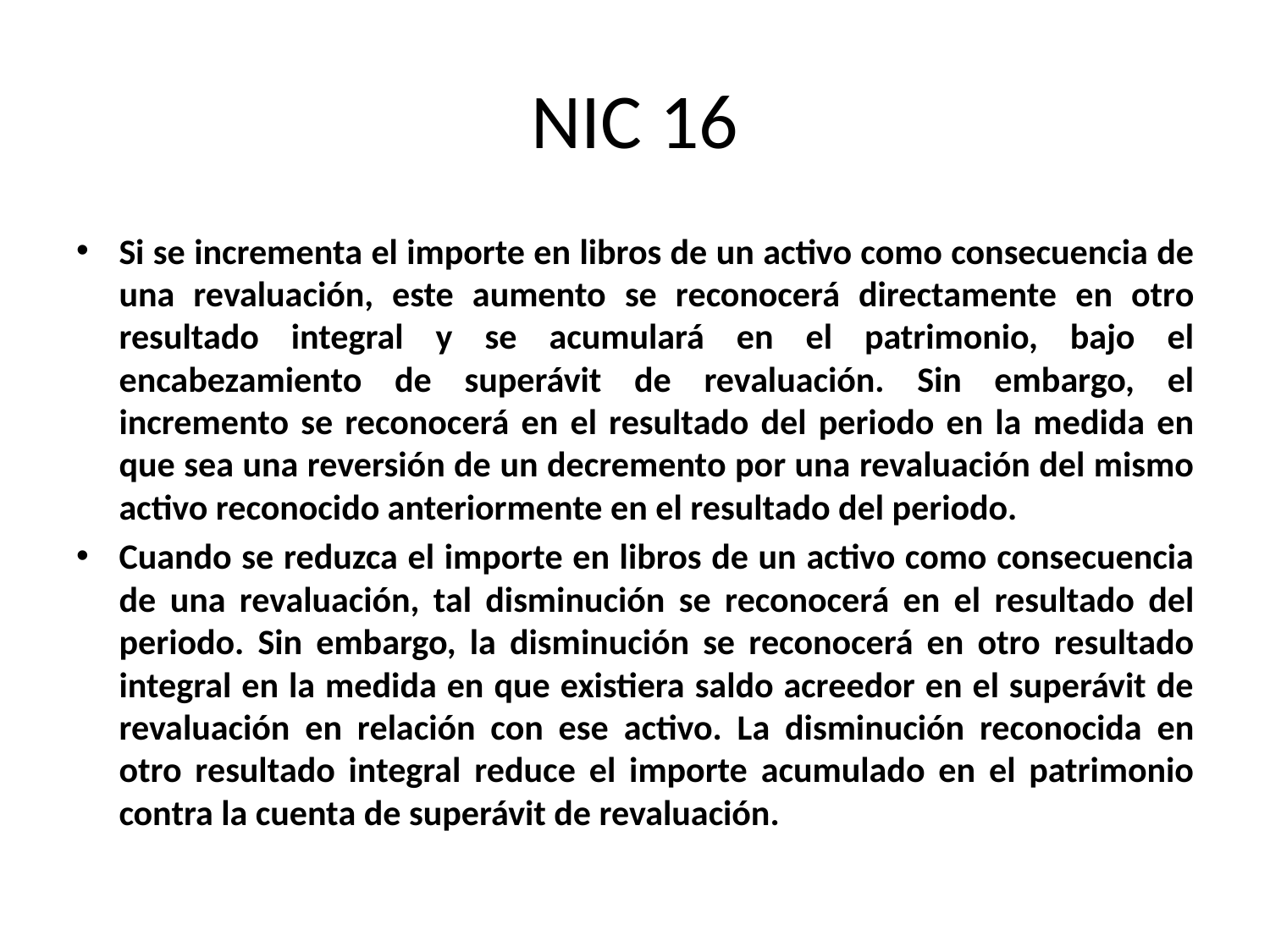

# NIC 16
Si se incrementa el importe en libros de un activo como consecuencia de una revaluación, este aumento se reconocerá directamente en otro resultado integral y se acumulará en el patrimonio, bajo el encabezamiento de superávit de revaluación. Sin embargo, el incremento se reconocerá en el resultado del periodo en la medida en que sea una reversión de un decremento por una revaluación del mismo activo reconocido anteriormente en el resultado del periodo.
Cuando se reduzca el importe en libros de un activo como consecuencia de una revaluación, tal disminución se reconocerá en el resultado del periodo. Sin embargo, la disminución se reconocerá en otro resultado integral en la medida en que existiera saldo acreedor en el superávit de revaluación en relación con ese activo. La disminución reconocida en otro resultado integral reduce el importe acumulado en el patrimonio contra la cuenta de superávit de revaluación.